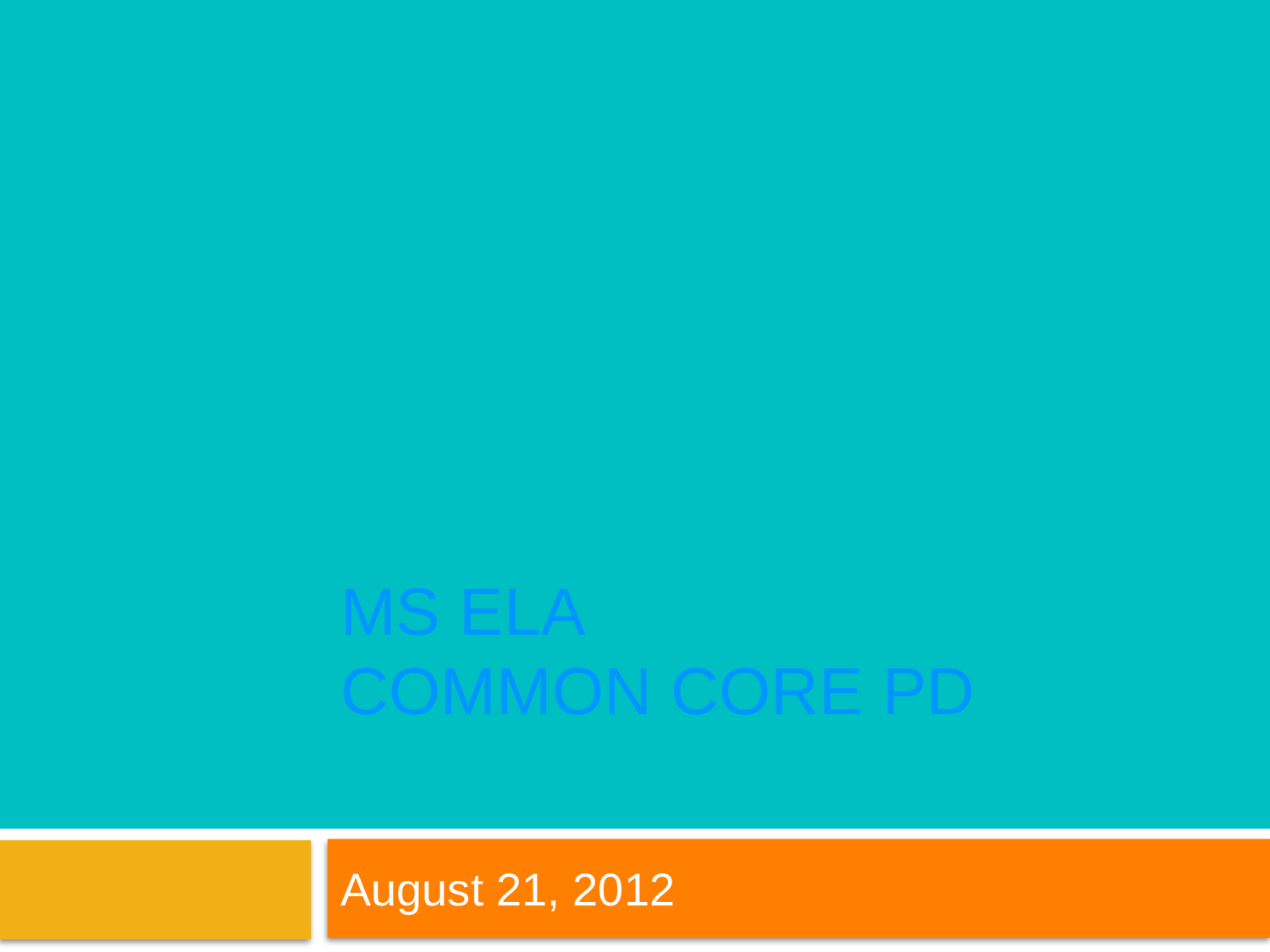

# MS ELA Common Core PD
August 21, 2012